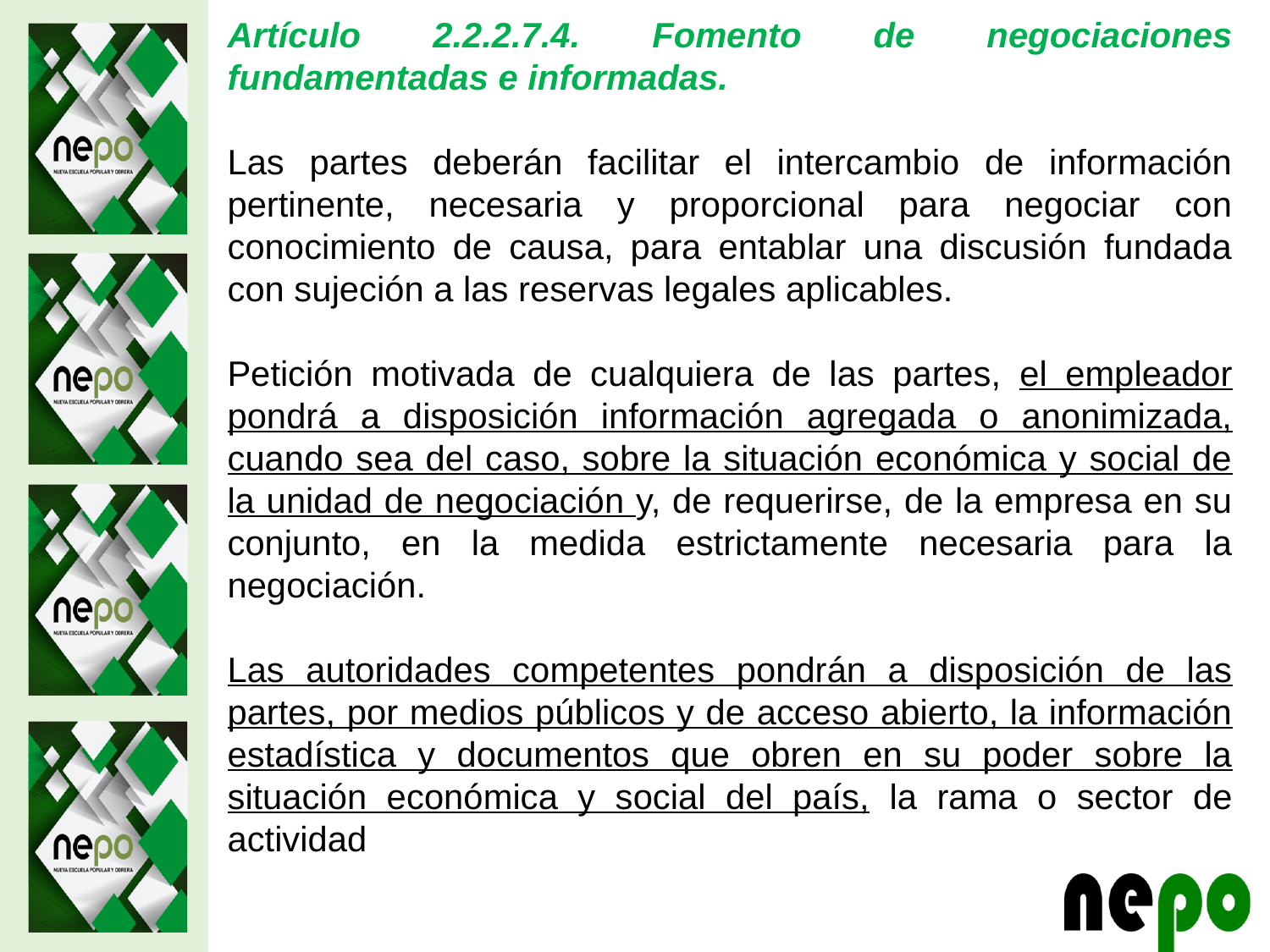

Artículo 2.2.2.7.4. Fomento de negociaciones fundamentadas e informadas.

Las partes deberán facilitar el intercambio de información pertinente, necesaria y proporcional para negociar con conocimiento de causa, para entablar una discusión fundada con sujeción a las reservas legales aplicables.

Petición motivada de cualquiera de las partes, el empleador pondrá a disposición información agregada o anonimizada, cuando sea del caso, sobre la situación económica y social de la unidad de negociación y, de requerirse, de la empresa en su conjunto, en la medida estrictamente necesaria para la negociación.

Las autoridades competentes pondrán a disposición de las partes, por medios públicos y de acceso abierto, la información estadística y documentos que obren en su poder sobre la situación económica y social del país, la rama o sector de actividad